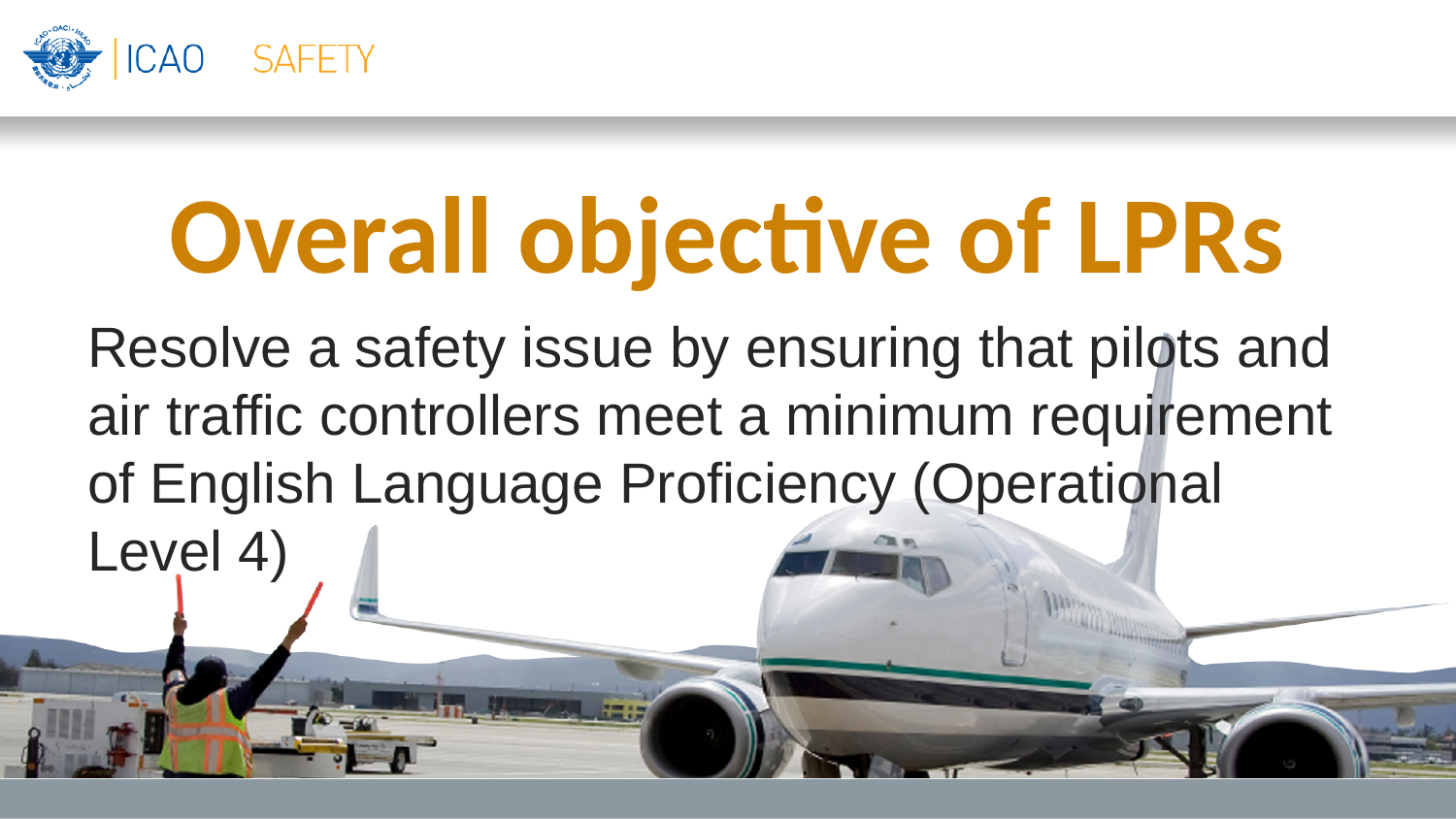

# Overall objective of LPRs
Resolve a safety issue by ensuring that pilots and air traffic controllers meet a minimum requirement of English Language Proficiency (Operational Level 4)